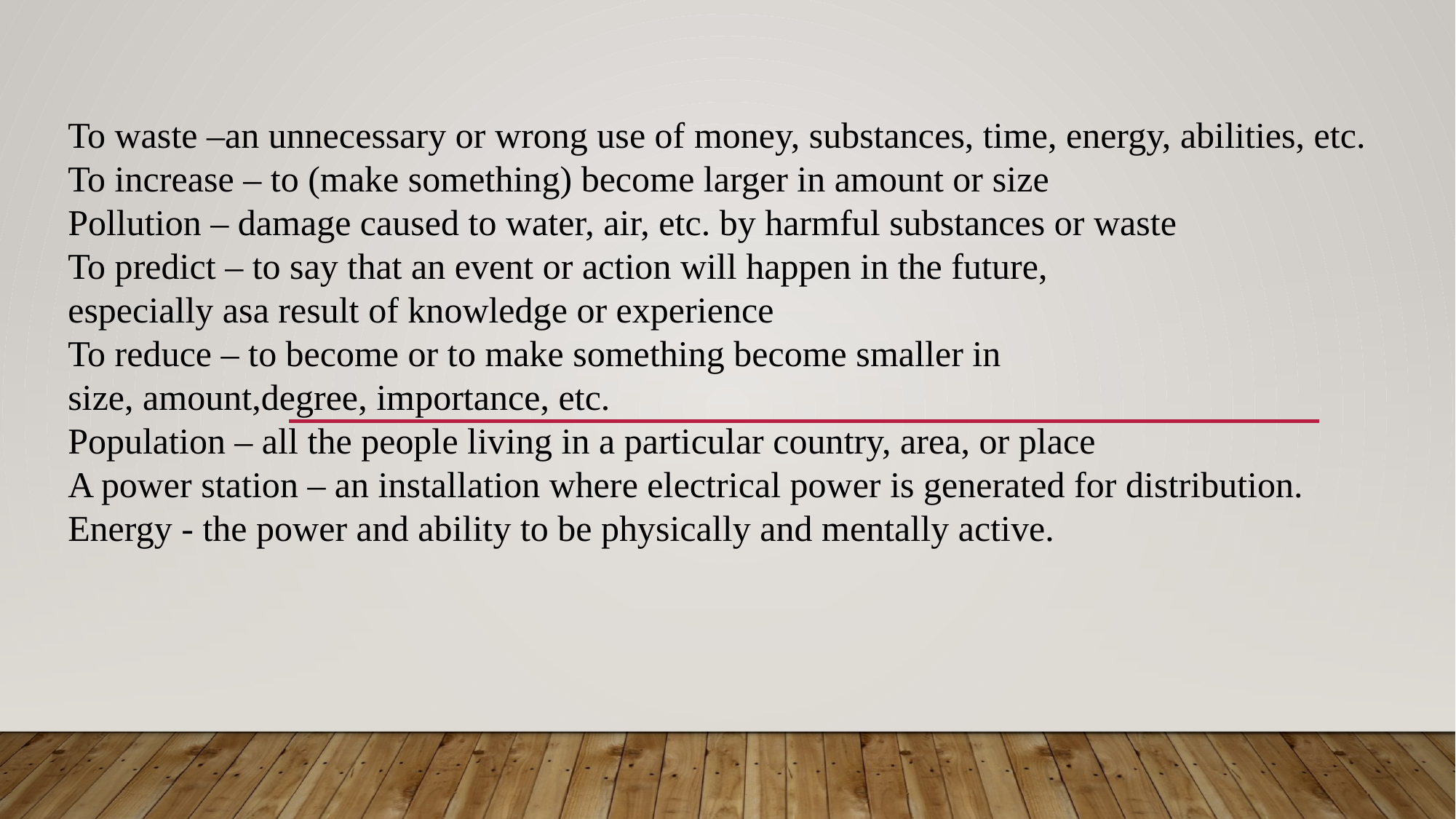

To waste –an unnecessary or wrong use of money, substances, time, energy, abilities, etc.
To increase – to (make something) become larger in amount or size
Pollution – damage caused to water, air, etc. by harmful substances or waste
To predict – to say that an event or action will happen in the future,
especially asa result of knowledge or experience
To reduce – to become or to make something become smaller in
size, amount,degree, importance, etc.
Population – all the people living in a particular country, area, or place
A power station – an installation where electrical power is generated for distribution.
Energy - the power and ability to be physically and mentally active.